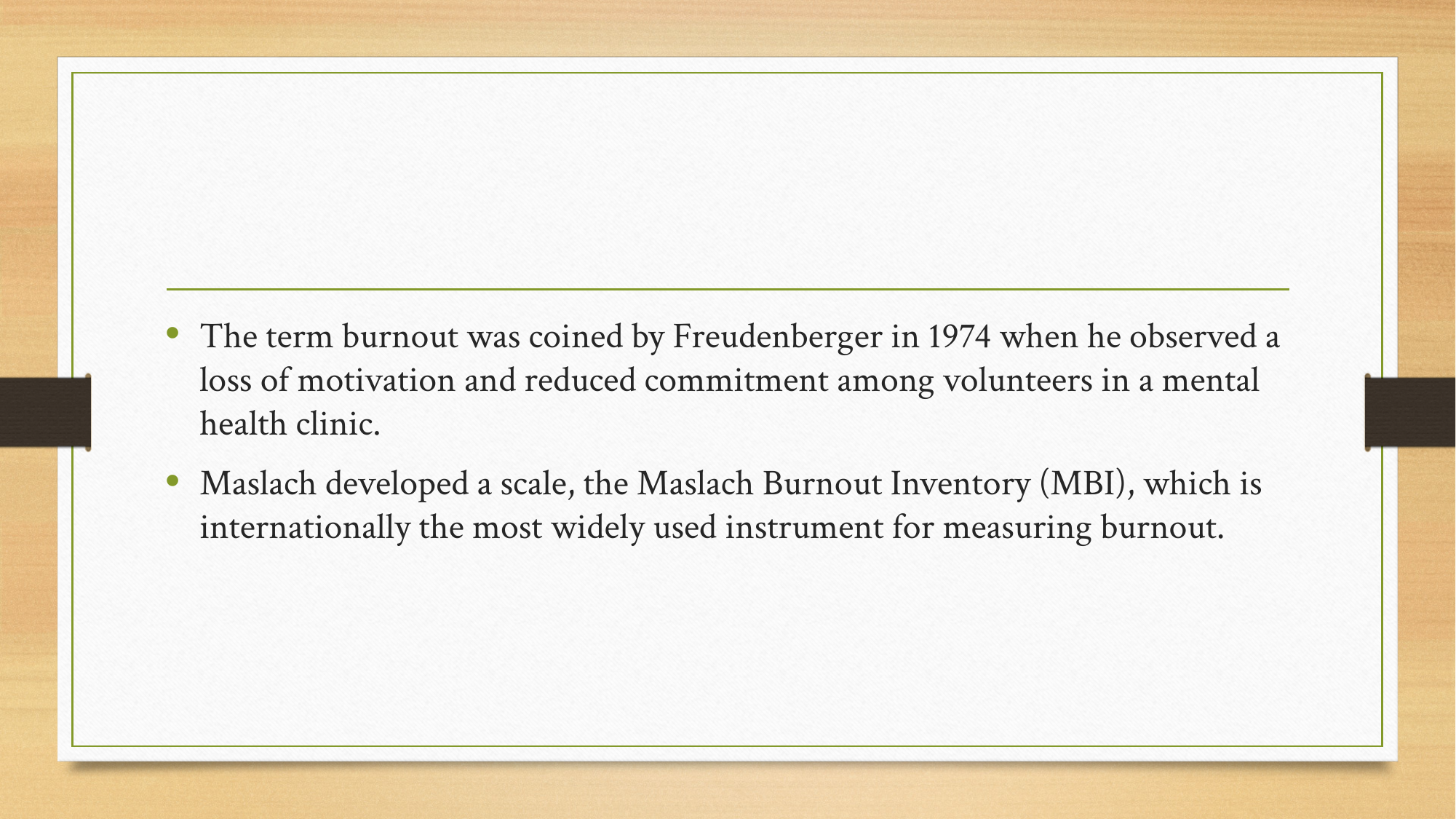

#
The term burnout was coined by Freudenberger in 1974 when he observed a loss of motivation and reduced commitment among volunteers in a mental health clinic.
Maslach developed a scale, the Maslach Burnout Inventory (MBI), which is internationally the most widely used instrument for measuring burnout.